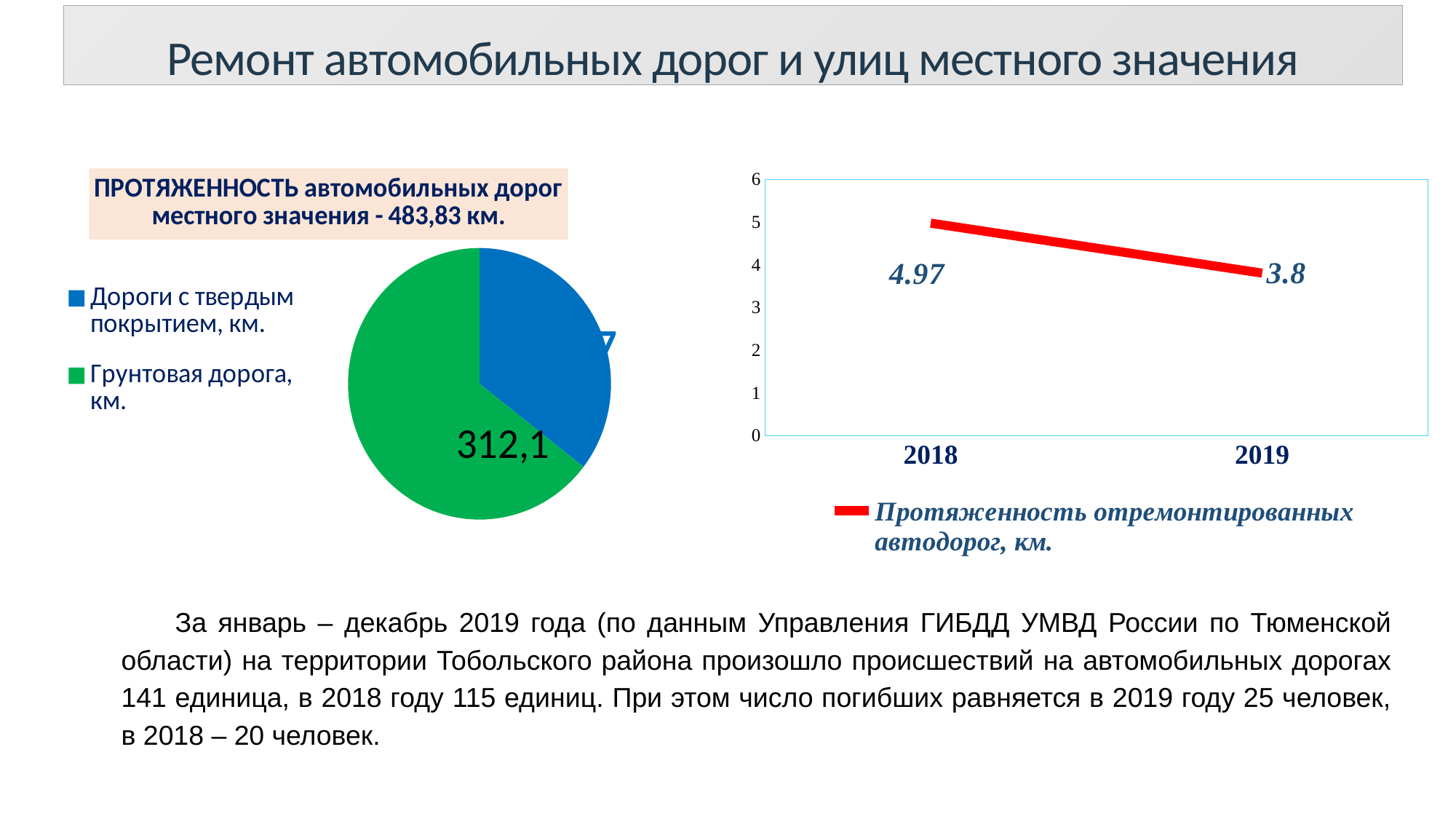

Ремонт автомобильных дорог и улиц местного значения

[unsupported chart]

[unsupported chart]

За январь – декабрь 2019 года (по данным Управления ГИБДД УМВД России по Тюменской области) на территории Тобольского района произошло происшествий на автомобильных дорогах 141 единица, в 2018 году 115 единиц. При этом число погибших равняется в 2019 году 25 человек, в 2018 – 20 человек.